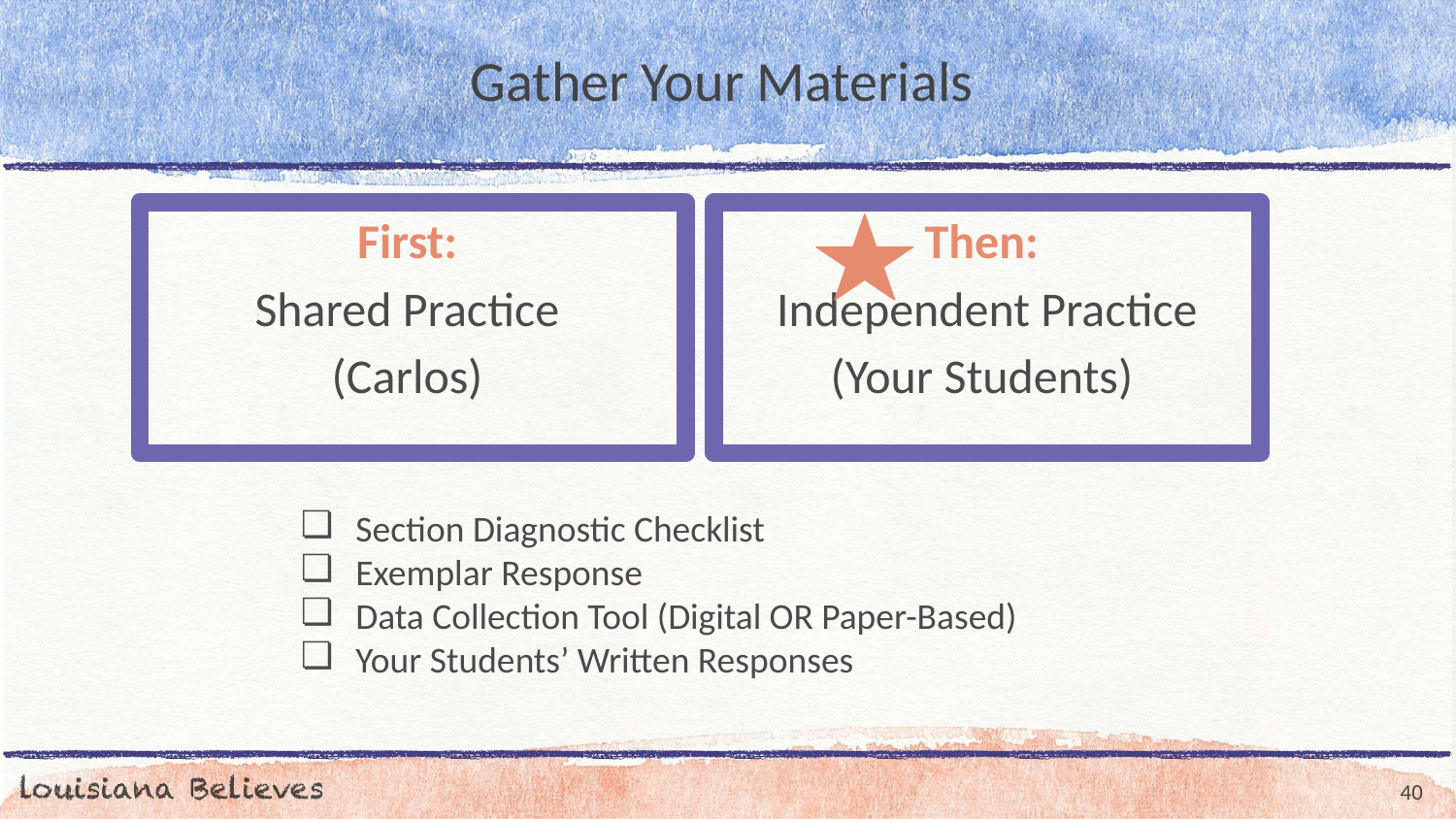

# Gather Your Materials
First:
Shared Practice
(Carlos)
Then:
Independent Practice
(Your Students)

Section Diagnostic Checklist
Exemplar Response
Data Collection Tool (Digital OR Paper-Based)
Your Students’ Written Responses